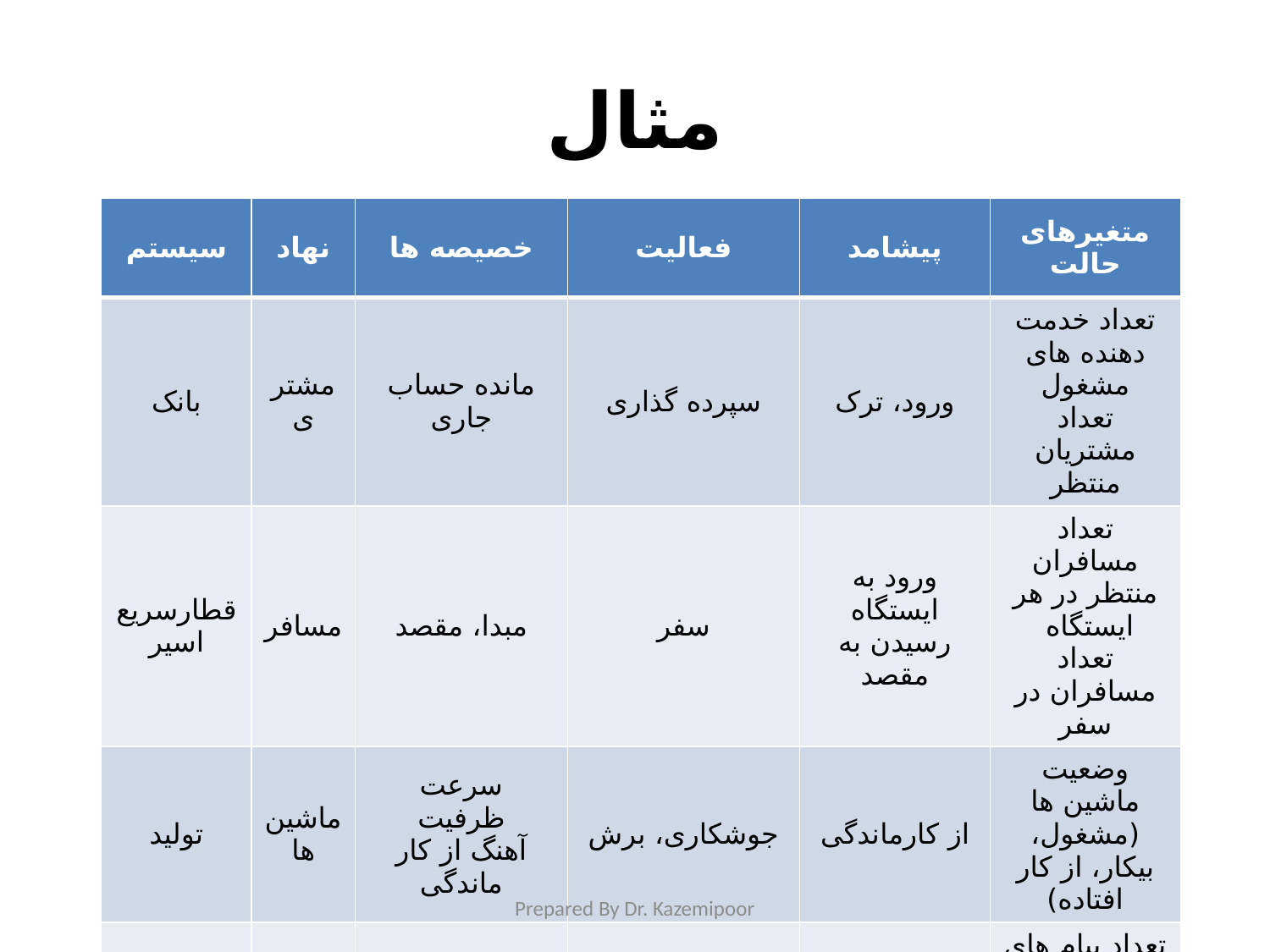

# مثال
| سیستم | نهاد | خصیصه ها | فعالیت | پیشامد | متغیرهای حالت |
| --- | --- | --- | --- | --- | --- |
| بانک | مشتری | مانده حساب جاری | سپرده گذاری | ورود، ترک | تعداد خدمت دهنده های مشغول تعداد مشتریان منتظر |
| قطارسریع اسیر | مسافر | مبدا، مقصد | سفر | ورود به ایستگاه رسیدن به مقصد | تعداد مسافران منتظر در هر ایستگاه تعداد مسافران در سفر |
| تولید | ماشین ها | سرعت ظرفیت آهنگ از کار ماندگی | جوشکاری، برش | از کارماندگی | وضعیت ماشین ها (مشغول، بیکار، از کار افتاده) |
| ارتباطات | پیام ها | طول، مقصد | مخابره | ورود به مقصد | تعداد پیام های در انتظار مخابره |
| موجودی | انبار | ظرفیت | خارج سازی کالا از انبار | تقاضا | سطوح موجودی تقاضای پس افت |
Prepared By Dr. Kazemipoor